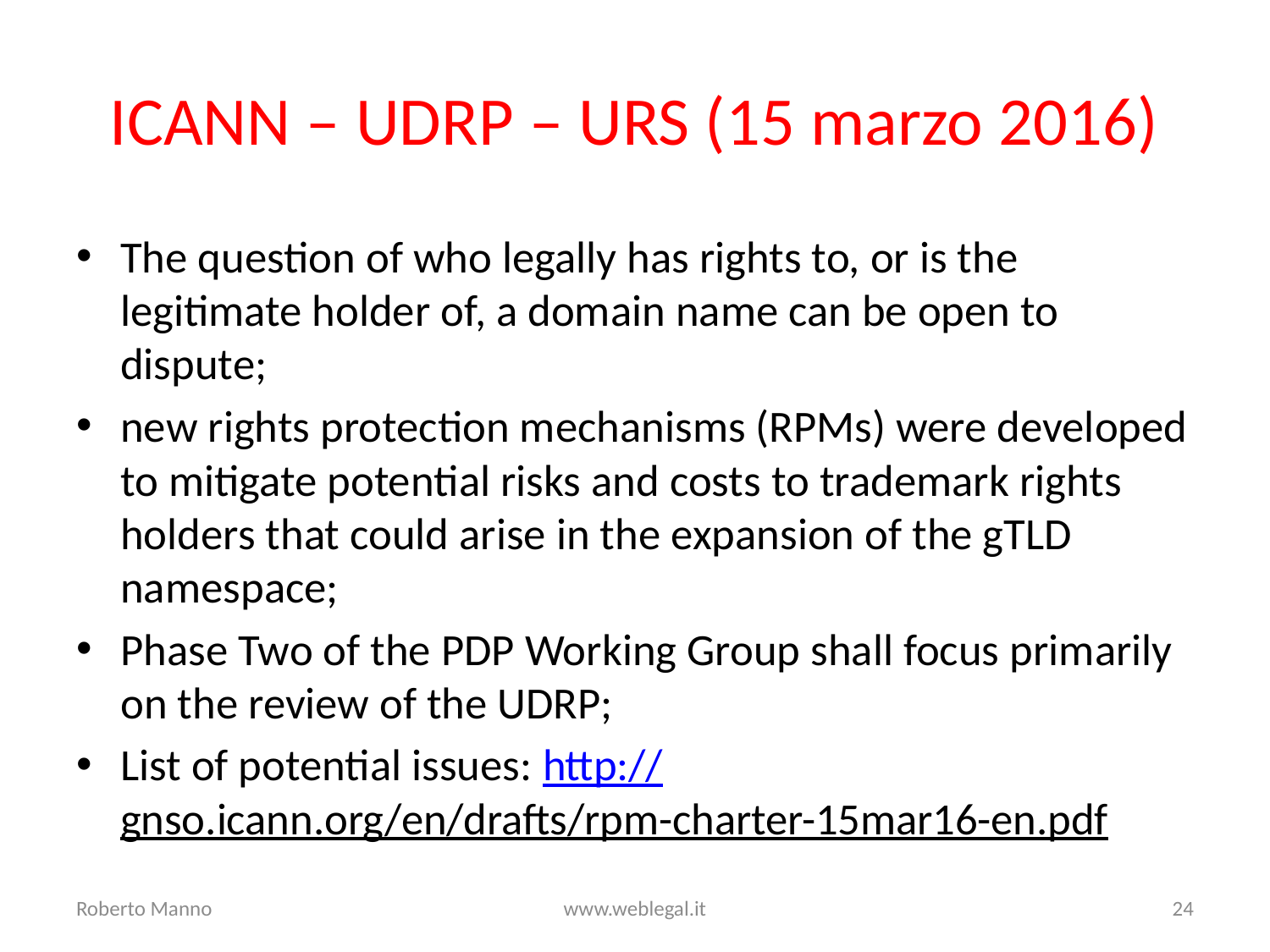

# ICANN – UDRP – URS (15 marzo 2016)
The question of who legally has rights to, or is the legitimate holder of, a domain name can be open to dispute;
new rights protection mechanisms (RPMs) were developed to mitigate potential risks and costs to trademark rights holders that could arise in the expansion of the gTLD namespace;
Phase Two of the PDP Working Group shall focus primarily on the review of the UDRP;
List of potential issues: http://gnso.icann.org/en/drafts/rpm-charter-15mar16-en.pdf
Roberto Manno
www.weblegal.it
24